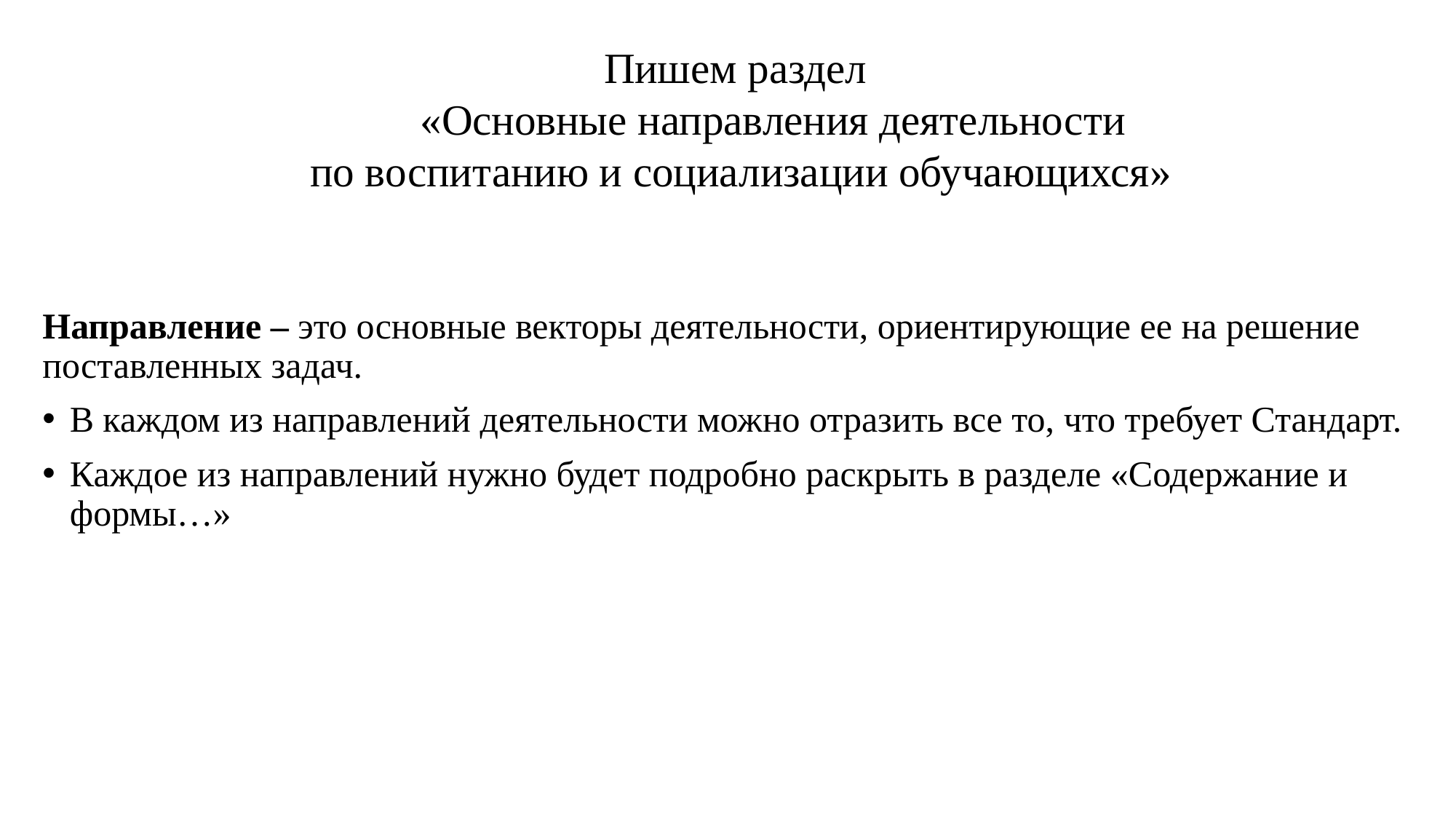

# Пишем раздел «Основные направления деятельности по воспитанию и социализации обучающихся»
Направление – это основные векторы деятельности, ориентирующие ее на решение поставленных задач.
В каждом из направлений деятельности можно отразить все то, что требует Стандарт.
Каждое из направлений нужно будет подробно раскрыть в разделе «Содержание и формы…»